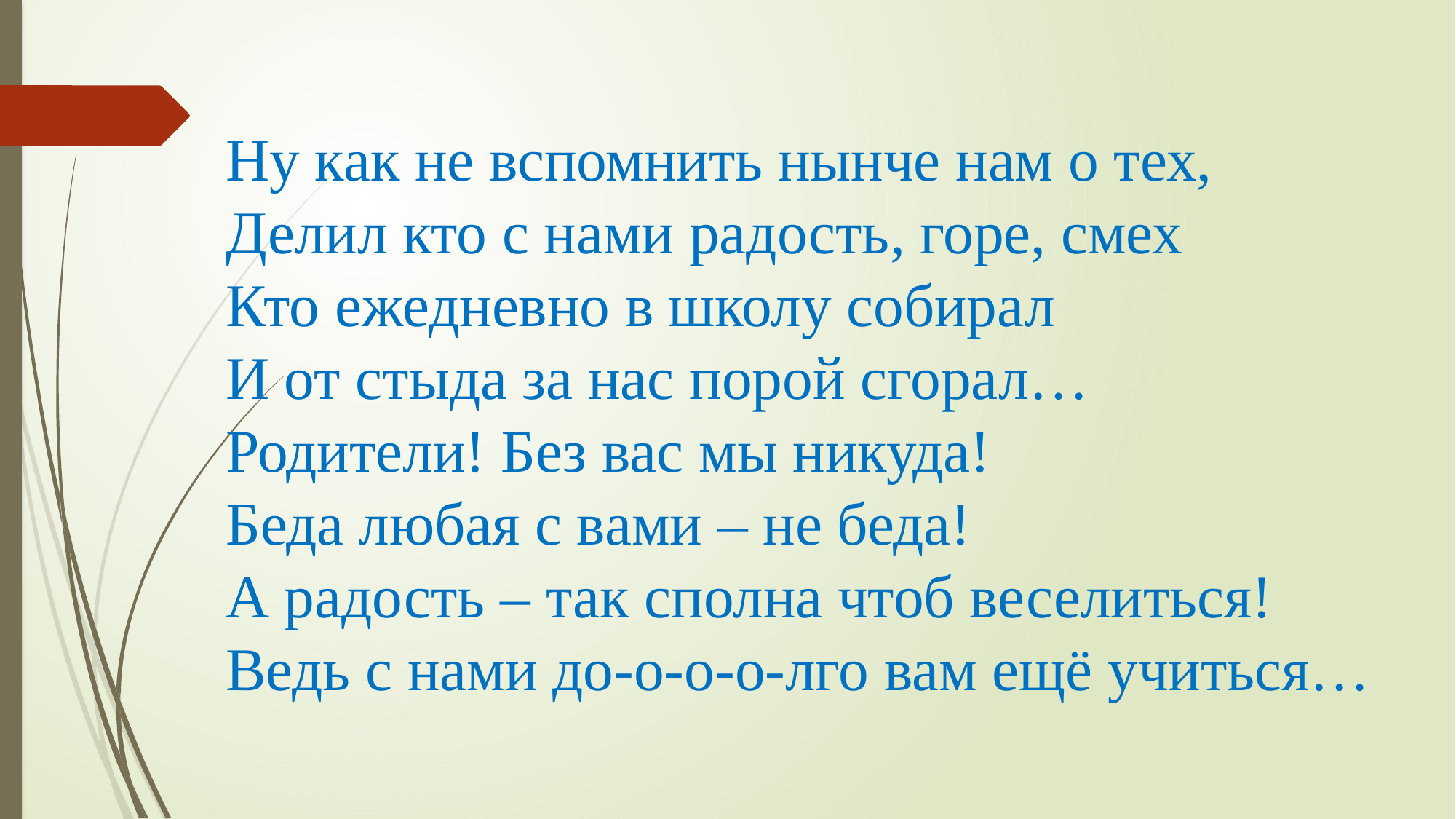

# Ну как не вспомнить нынче нам о тех, Делил кто с нами радость, горе, смех Кто ежедневно в школу собирал И от стыда за нас порой сгорал… Родители! Без вас мы никуда! Беда любая с вами – не беда! А радость – так сполна чтоб веселиться! Ведь с нами до-о-о-о-лго вам ещё учиться…